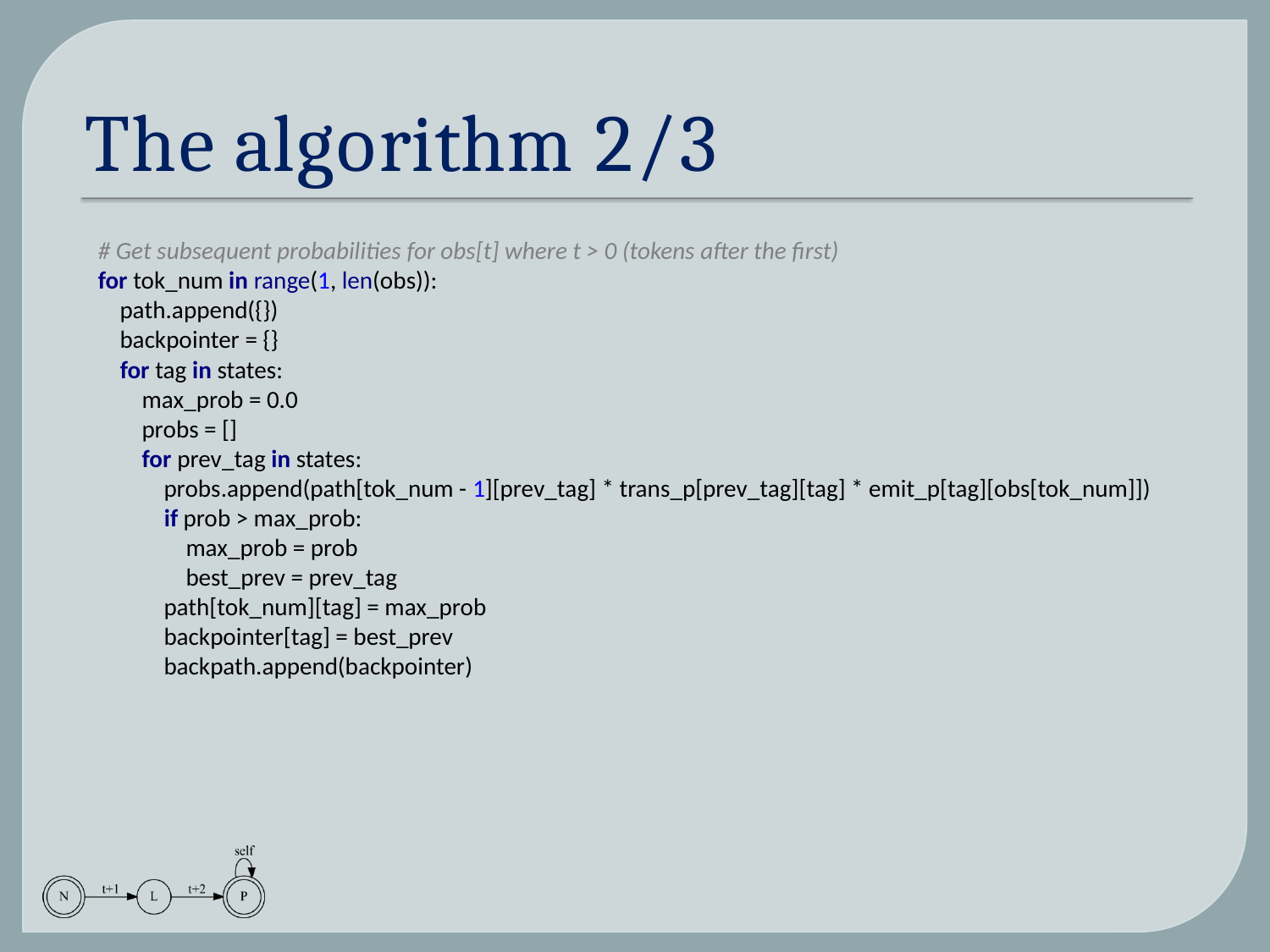

# The algorithm 2/3
    # Get subsequent probabilities for obs[t] where t > 0 (tokens after the first)
    for tok_num in range(1, len(obs)):
        path.append({})
        backpointer = {}
        for tag in states:
            max_prob = 0.0
            probs = []
            for prev_tag in states:
                probs.append(path[tok_num - 1][prev_tag] * trans_p[prev_tag][tag] * emit_p[tag][obs[tok_num]])
                if prob > max_prob:
                    max_prob = prob
                    best_prev = prev_tag
                path[tok_num][tag] = max_prob
                backpointer[tag] = best_prev
                backpath.append(backpointer)